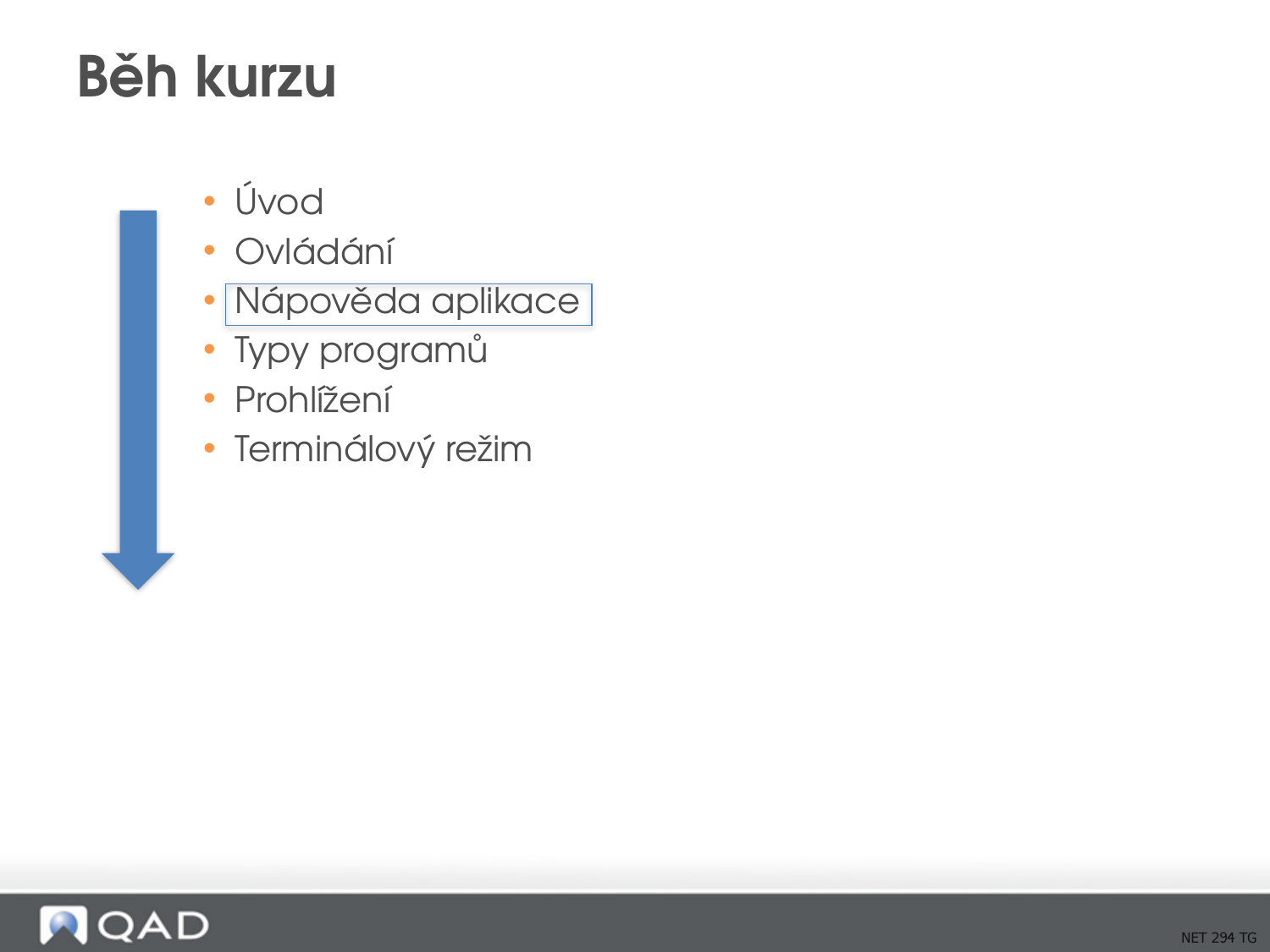

# Běh kurzu

Úvod
Ovládání
Nápověda aplikace
Typy programů
Prohlížení
Terminálový režim

NET 294 TG